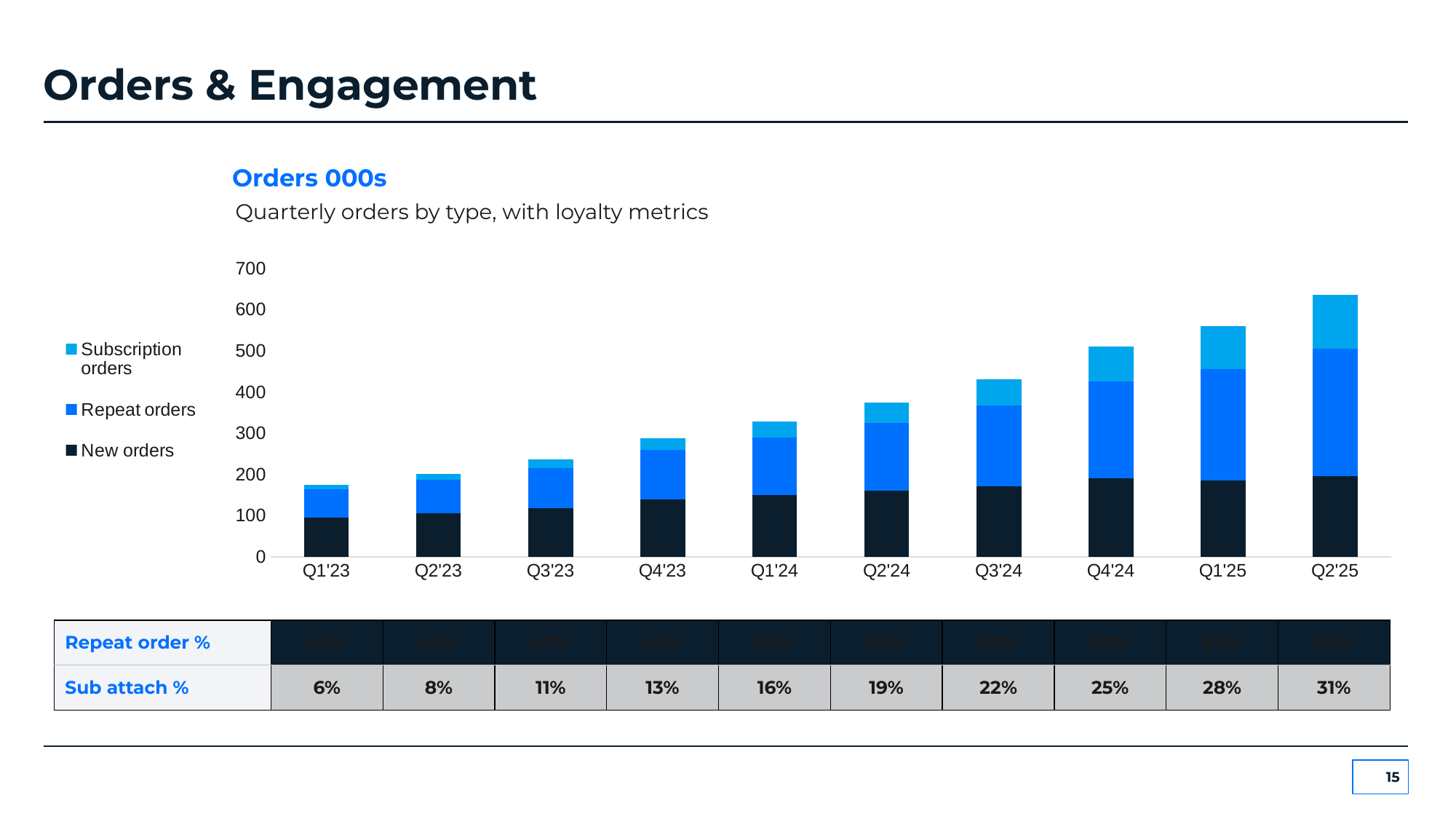

# Orders & Engagement
Orders 000s
Quarterly orders by type, with loyalty metrics

### Chart

| Category | New orders | Repeat orders | Subscription orders |
|---|---|---|---|
| Q1'23 | 95.0 | 70.0 | 10.0 |
| Q2'23 | 105.0 | 82.0 | 14.0 |
| Q3'23 | 118.0 | 98.0 | 20.0 |
| Q4'23 | 140.0 | 120.0 | 28.0 |
| Q1'24 | 150.0 | 140.0 | 38.0 |
| Q2'24 | 160.0 | 165.0 | 50.0 |
| Q3'24 | 172.0 | 195.0 | 65.0 |
| Q4'24 | 190.0 | 235.0 | 85.0 |
| Q1'25 | 185.0 | 270.0 | 105.0 |
| Q2'25 | 196.0 | 310.0 | 130.0 |
| Repeat order % | 43% | 45% | 47% | 49% | 52% | 55% | 58% | 60% | 63% | 66% |
| --- | --- | --- | --- | --- | --- | --- | --- | --- | --- | --- |
| Sub attach % | 6% | 8% | 11% | 13% | 16% | 19% | 22% | 25% | 28% | 31% |
15